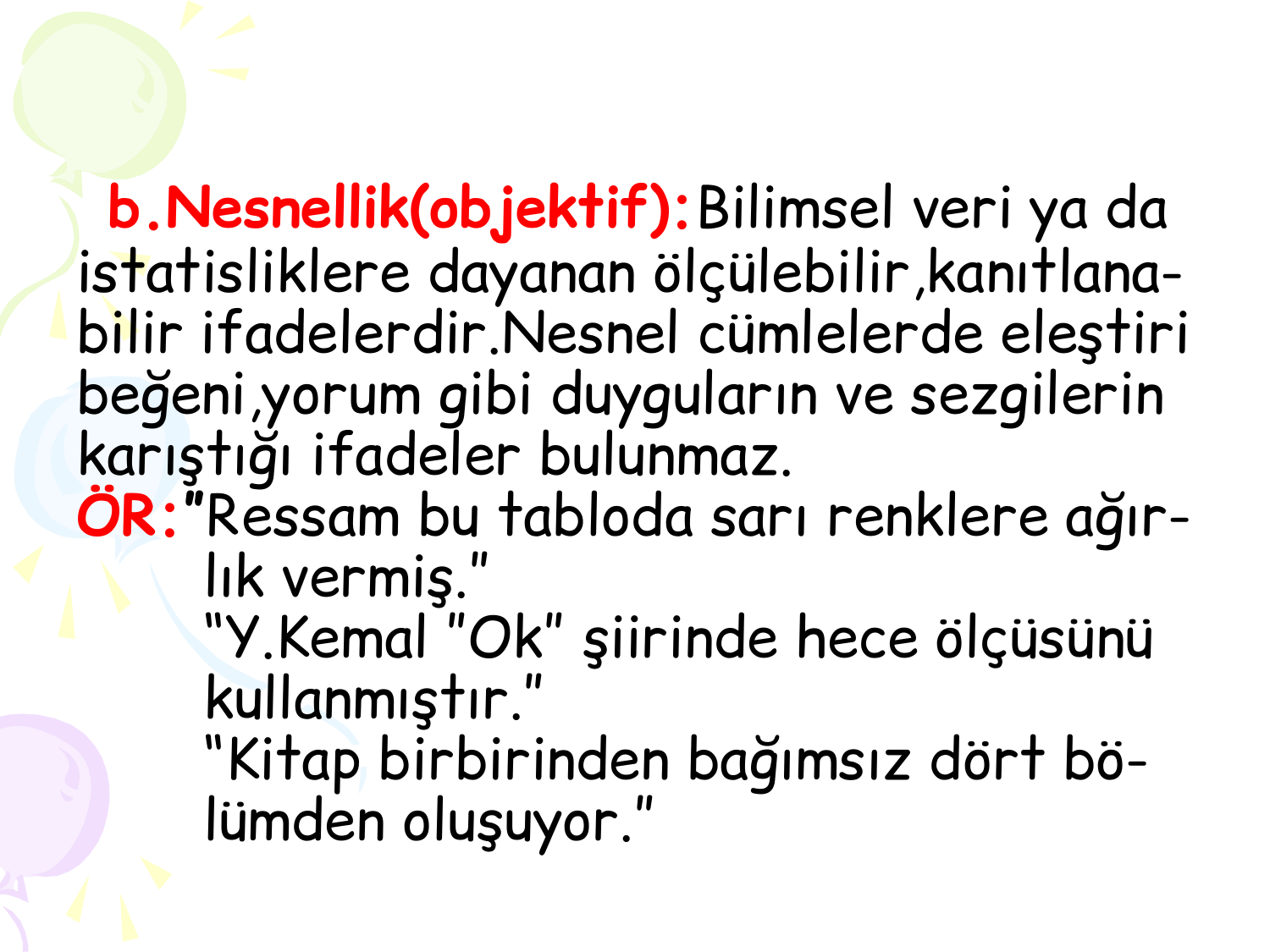

# b.Nesnellik(objektif):Bilimsel veri ya da istatisliklere dayanan ölçülebilir,kanıtlana- bilir ifadelerdir.Nesnel cümlelerde eleştiri beğeni,yorum gibi duyguların ve sezgilerin karıştığı ifadeler bulunmaz. ÖR:”Ressam bu tabloda sarı renklere ağır-  	lık vermiş.” “Y.Kemal ”Ok” şiirinde hece ölçüsünü 	kullanmıştır.” “Kitap birbirinden bağımsız dört bö- 	lümden oluşuyor.”